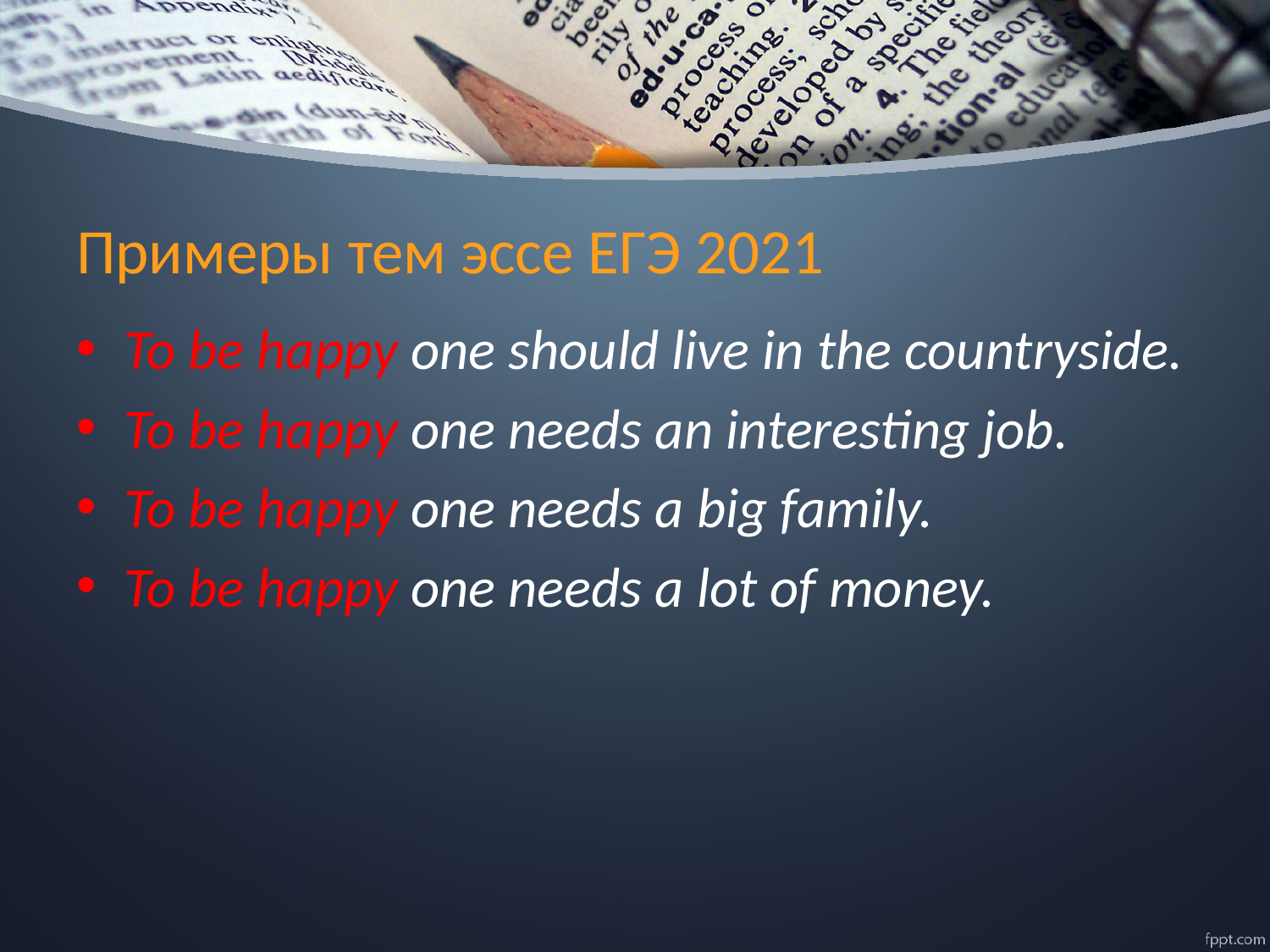

# Примеры тем эссе ЕГЭ 2021
To be happy one should live in the countryside.
To be happy one needs an interesting job.
To be happy one needs a big family.
To be happy one needs a lot of money.